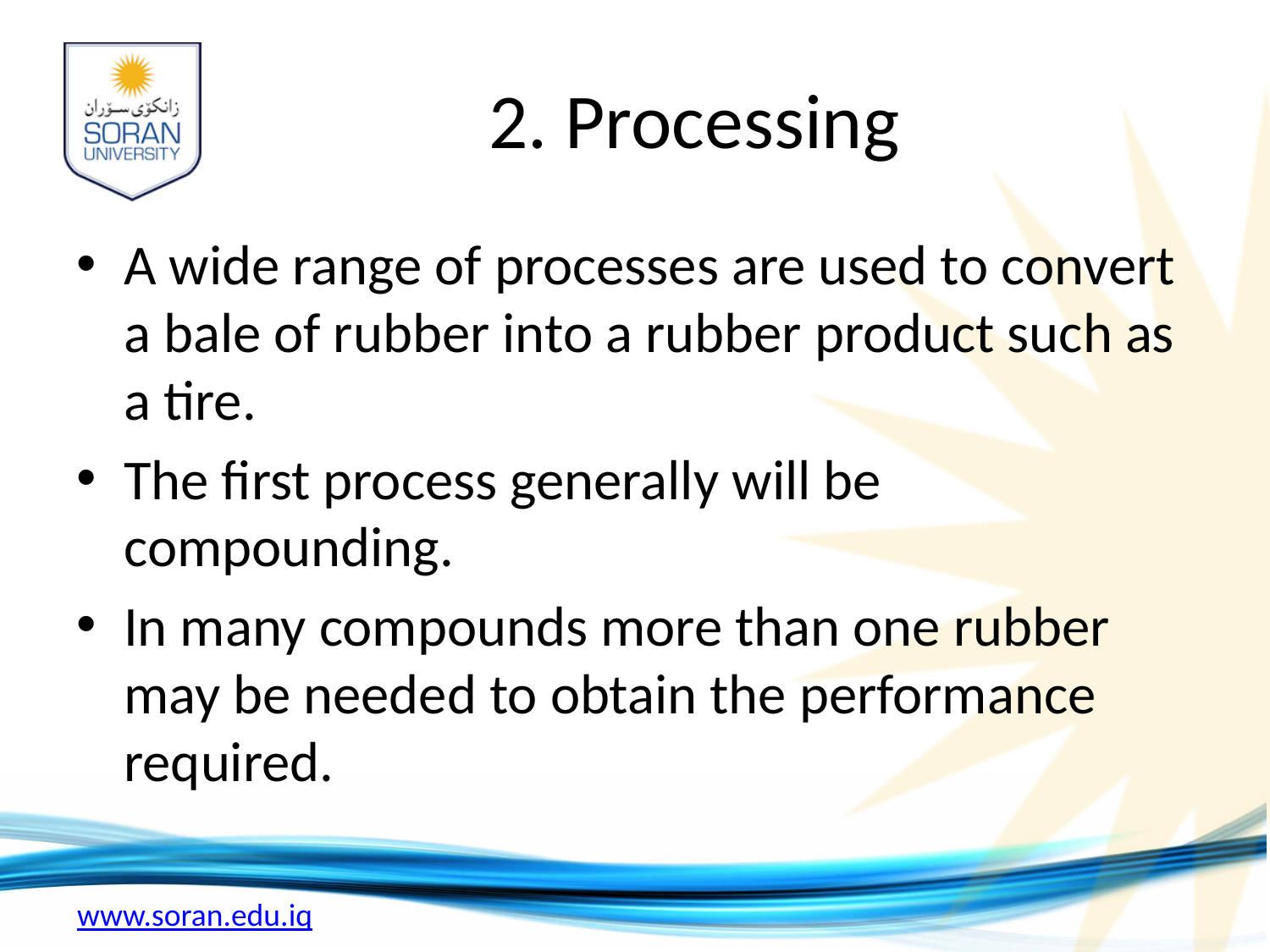

# 2. Processing
A wide range of processes are used to convert a bale of rubber into a rubber product such as a tire.
The first process generally will be compounding.
In many compounds more than one rubber may be needed to obtain the performance required.